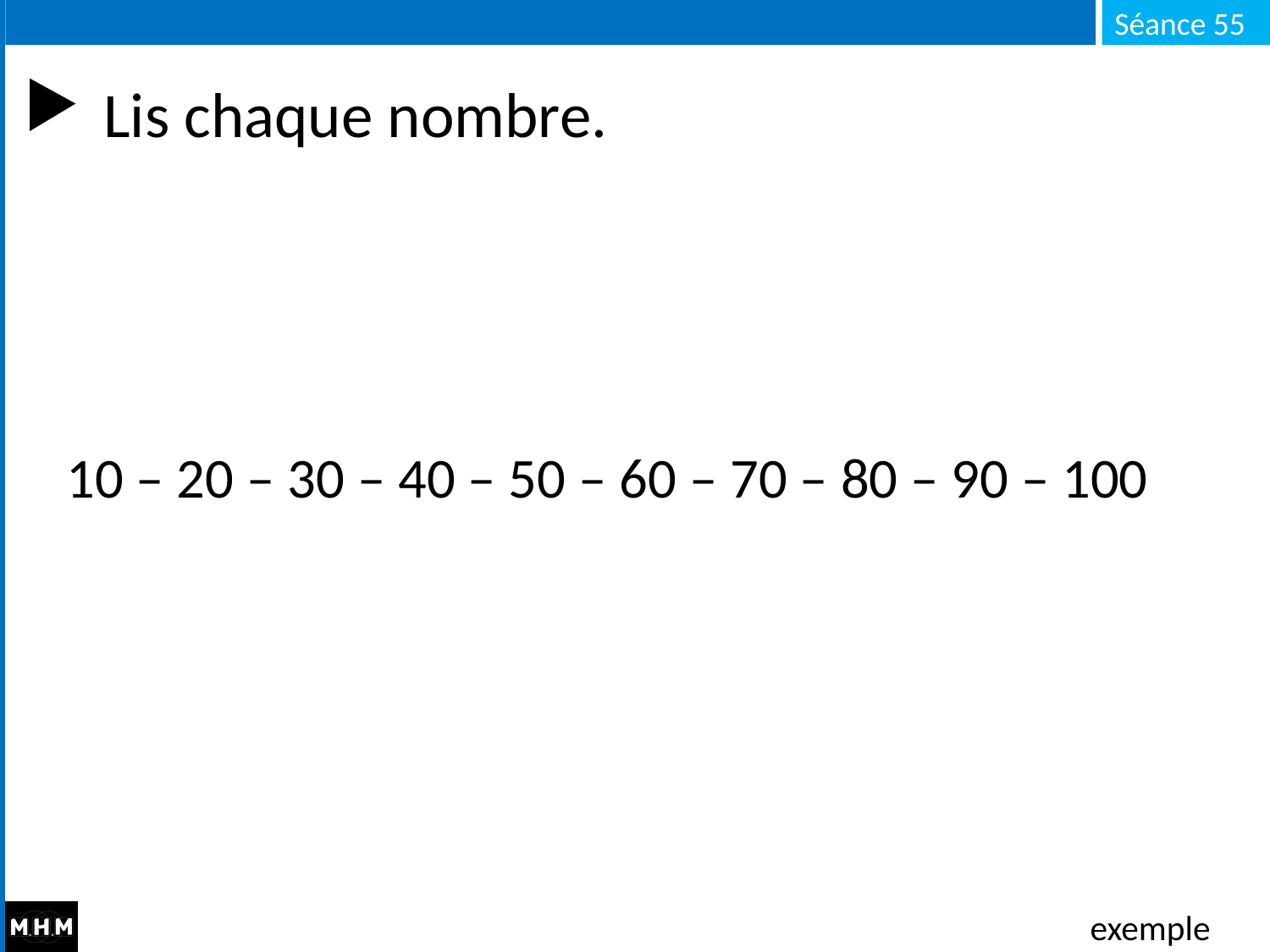

# Lis chaque nombre.
10 – 20 – 30 – 40 – 50 – 60 – 70 – 80 – 90 – 100
exemple